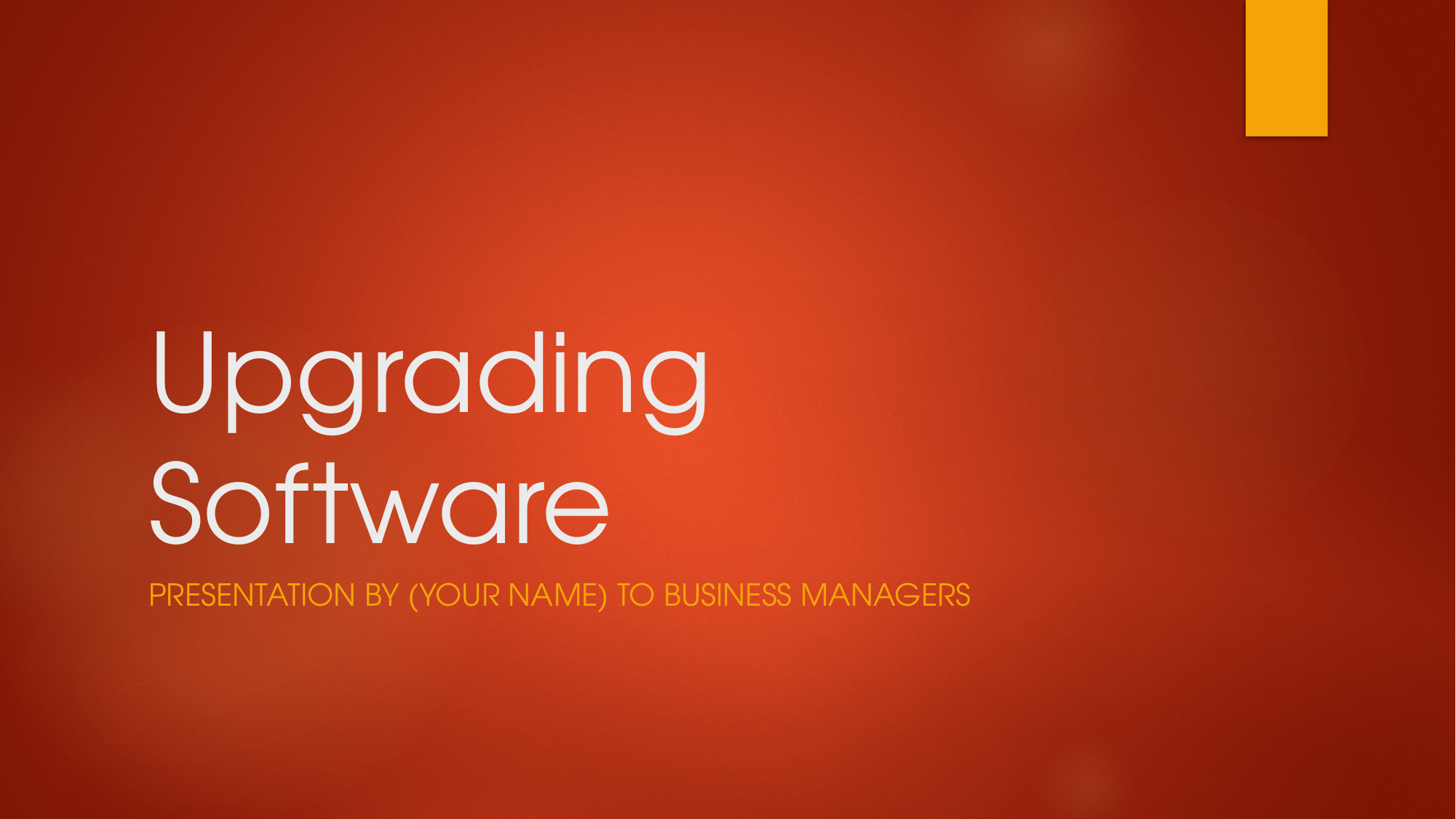

# Upgrading Software
Presentation by (your name) to Business Managers